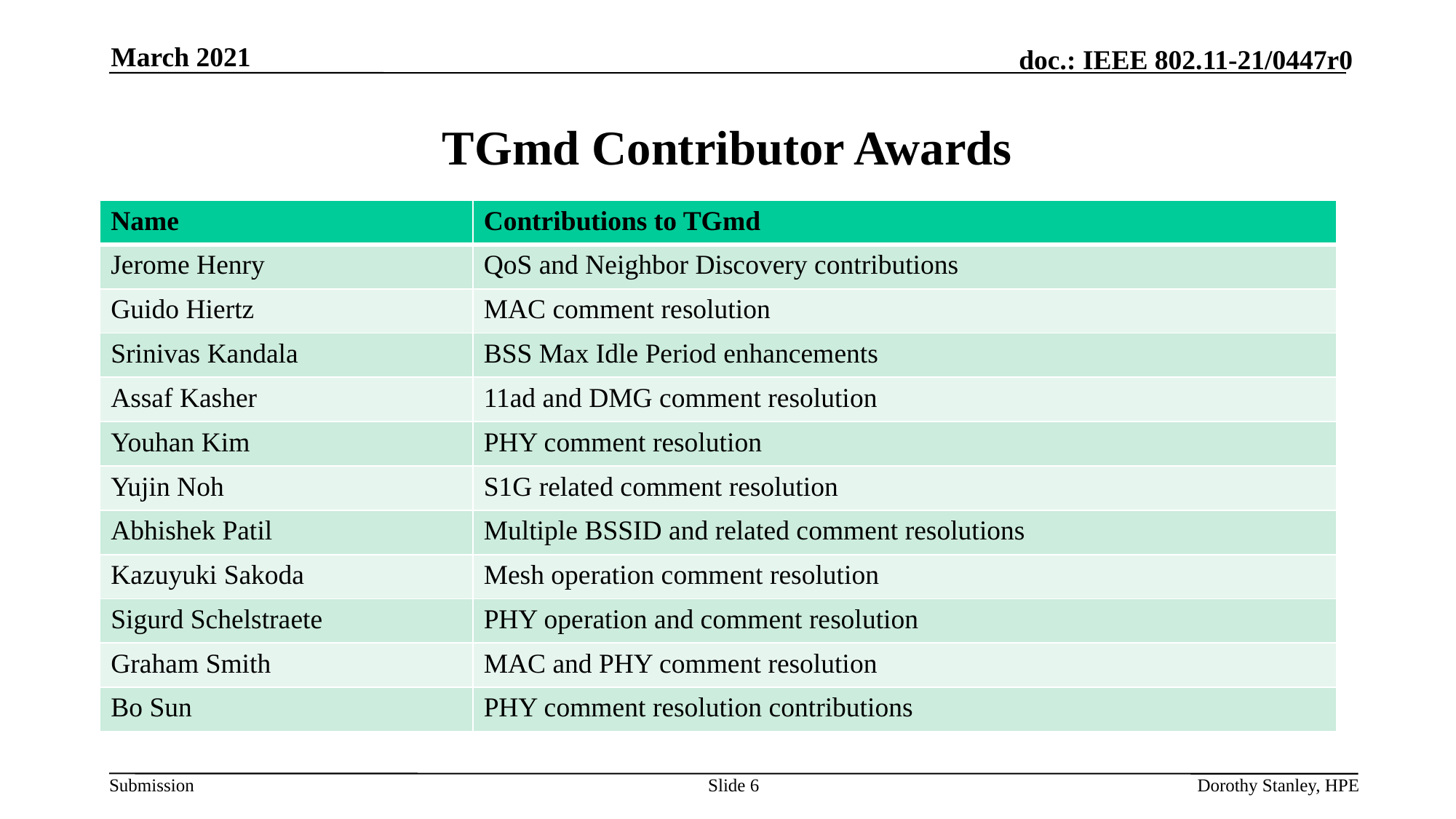

March 2021
# TGmd Contributor Awards
| Name | Contributions to TGmd |
| --- | --- |
| Jerome Henry | QoS and Neighbor Discovery contributions |
| Guido Hiertz | MAC comment resolution |
| Srinivas Kandala | BSS Max Idle Period enhancements |
| Assaf Kasher | 11ad and DMG comment resolution |
| Youhan Kim | PHY comment resolution |
| Yujin Noh | S1G related comment resolution |
| Abhishek Patil | Multiple BSSID and related comment resolutions |
| Kazuyuki Sakoda | Mesh operation comment resolution |
| Sigurd Schelstraete | PHY operation and comment resolution |
| Graham Smith | MAC and PHY comment resolution |
| Bo Sun | PHY comment resolution contributions |
Slide 6
Dorothy Stanley, HPE